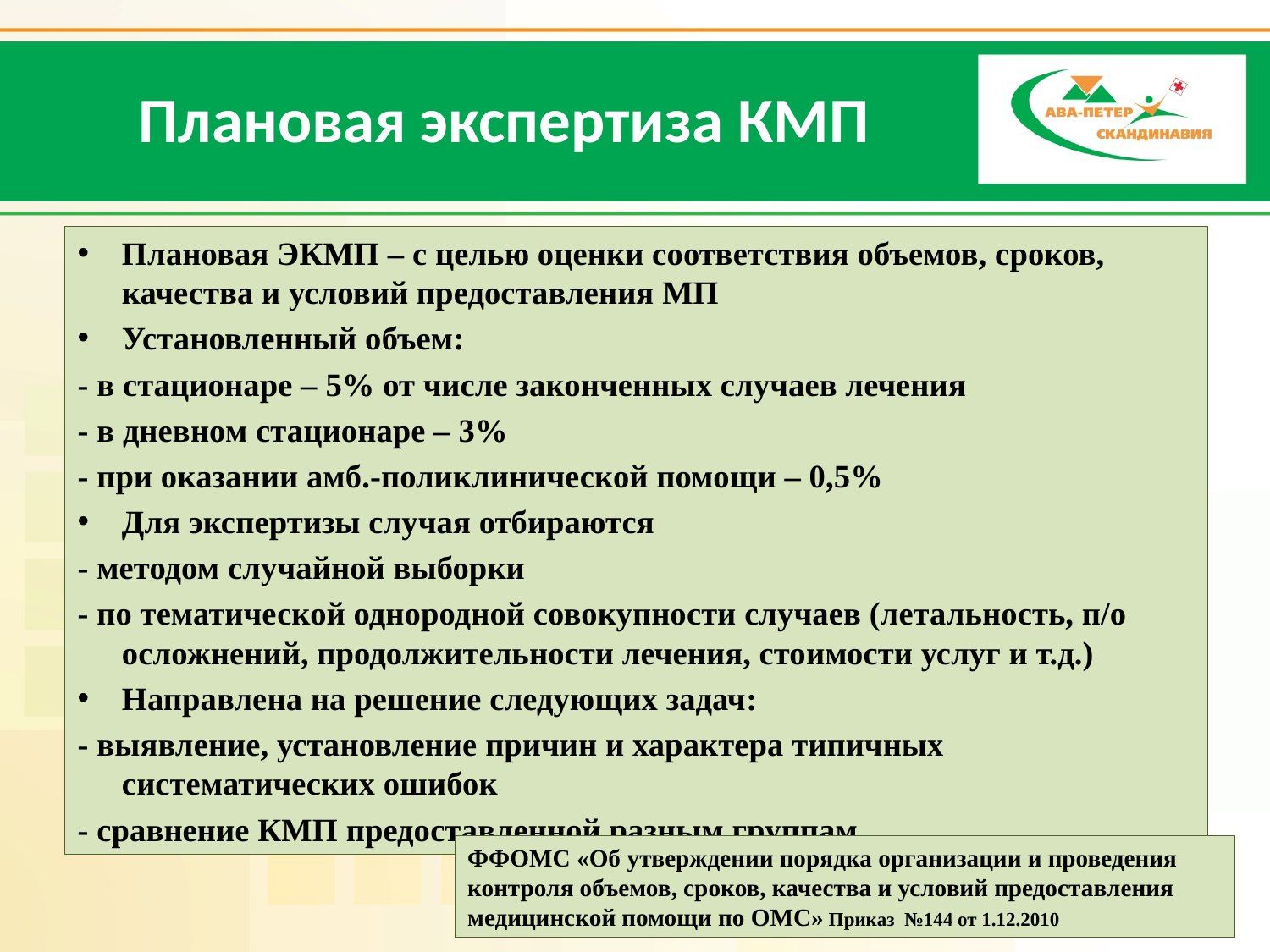

# Плановая экспертиза КМП
Плановая ЭКМП – с целью оценки соответствия объемов, сроков, качества и условий предоставления МП
Установленный объем:
- в стационаре – 5% от числе законченных случаев лечения
- в дневном стационаре – 3%
- при оказании амб.-поликлинической помощи – 0,5%
Для экспертизы случая отбираются
- методом случайной выборки
- по тематической однородной совокупности случаев (летальность, п/о осложнений, продолжительности лечения, стоимости услуг и т.д.)
Направлена на решение следующих задач:
- выявление, установление причин и характера типичных систематических ошибок
- сравнение КМП предоставленной разным группам

ФФОМС «Об утверждении порядка организации и проведения контроля объемов, сроков, качества и условий предоставления медицинской помощи по ОМС» Приказ  №144 от 1.12.2010
17